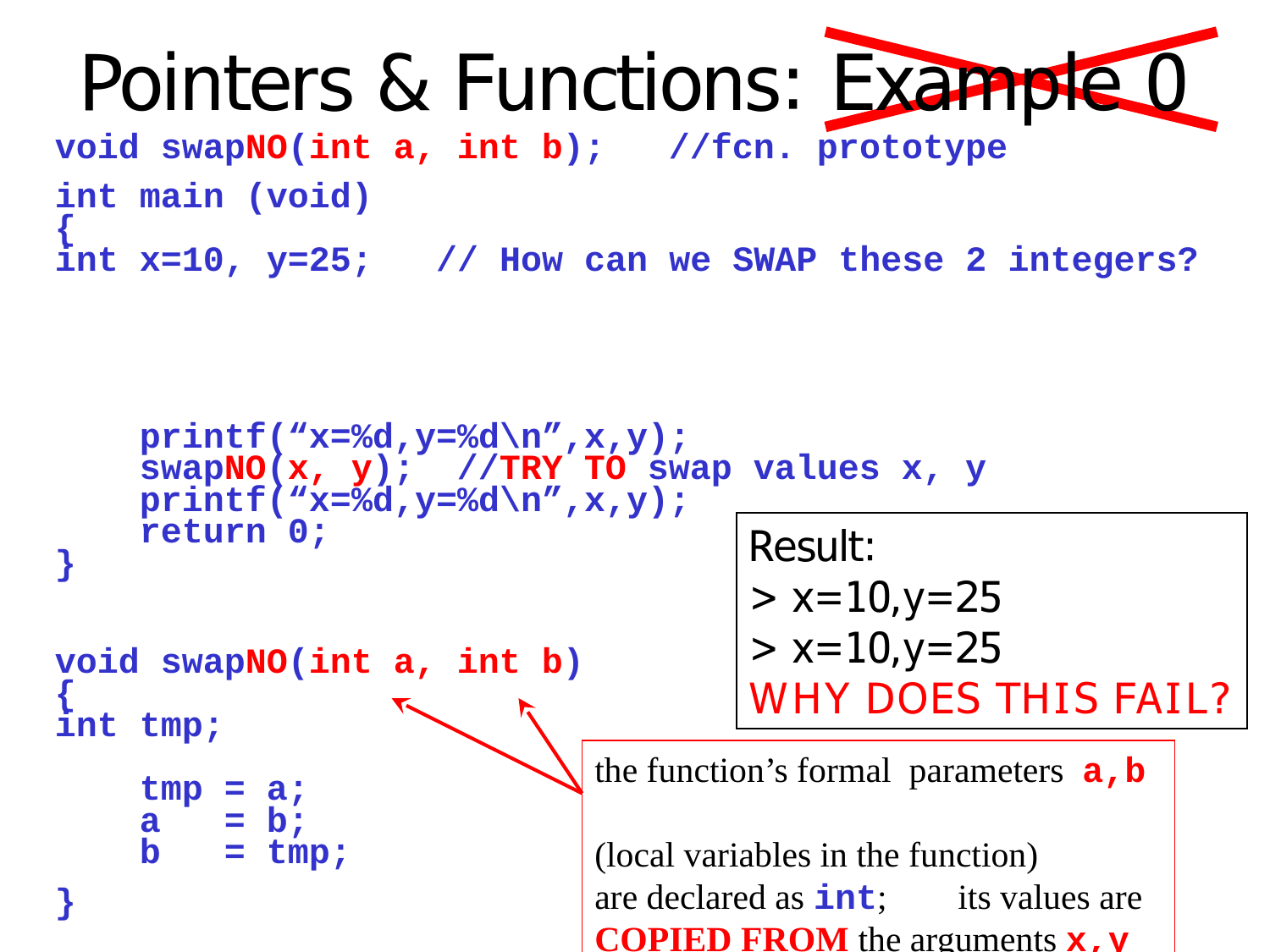

# Pointers & Functions: Example 0

void swapNO(int a, int b);   //fcn. prototype
int main (void)
{
int x=10, y=25;   // How can we SWAP these 2 integers?
int *px, *py;     // declare 2 integer pointers
    px = &x;  	// px points to x...
    py = &y;
    printf(“x=%d,y=%d\n”,x,y);
    swapNO(x, y);  //TRY TO swap values x, y
    printf(“x=%d,y=%d\n”,x,y);
    return 0;
}

void swapNO(int a, int b)
{
int tmp;
    tmp = a;
    a   = b;
    b   = tmp;
}
Result:
> x=10,y=25
> x=10,y=25
WHY DOES THIS FAIL?

the function’s formal  parameters  a,b
(local variables in the function)
are declared as int;        its values are
COPIED FROM the arguments x,y